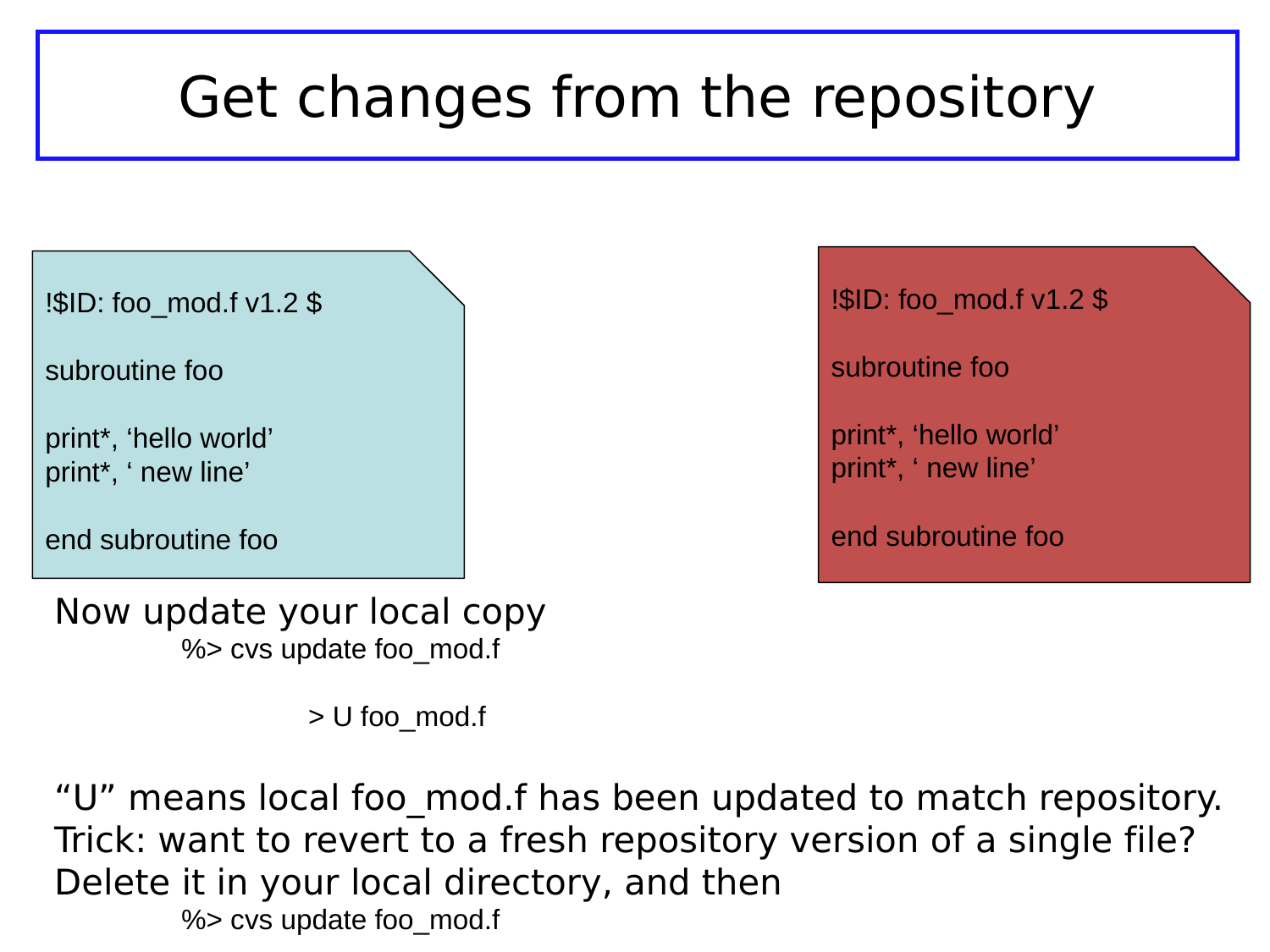

# Get changes from the repository
!$ID: foo_mod.f v1.2 $

subroutine foo

print*, ‘hello world’
print*, ‘ new line’

end subroutine foo
!$ID: foo_mod.f v1.2 $

subroutine foo

print*, ‘hello world’
print*, ‘ new line’

end subroutine foo

Now update your local copy
	%> cvs update foo_mod.f

		> U foo_mod.f

“U” means local foo_mod.f has been updated to match repository.
Trick: want to revert to a fresh repository version of a single file?
Delete it in your local directory, and then
	%> cvs update foo_mod.f